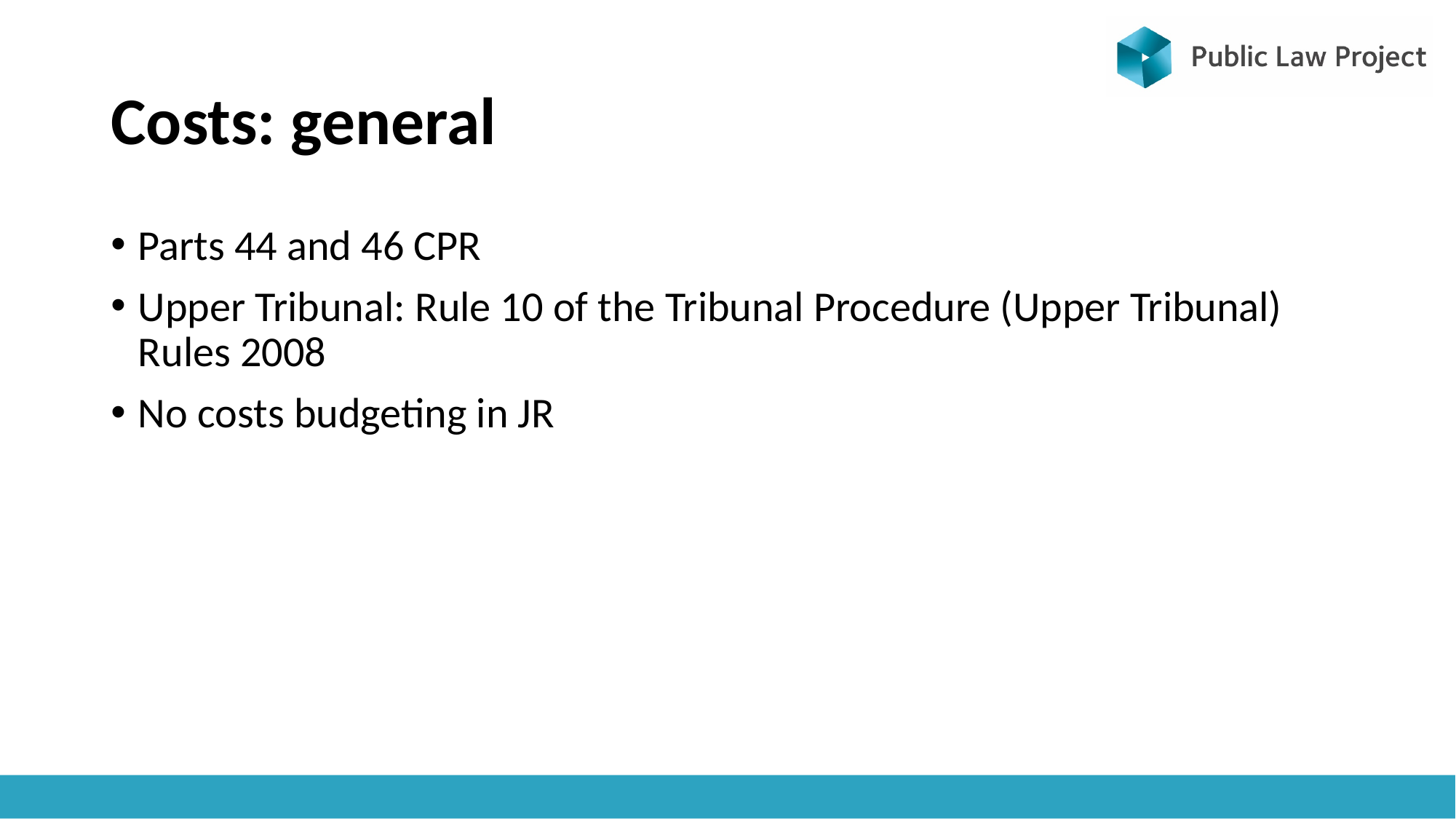

# Costs: general
Parts 44 and 46 CPR
Upper Tribunal: Rule 10 of the Tribunal Procedure (Upper Tribunal) Rules 2008
No costs budgeting in JR